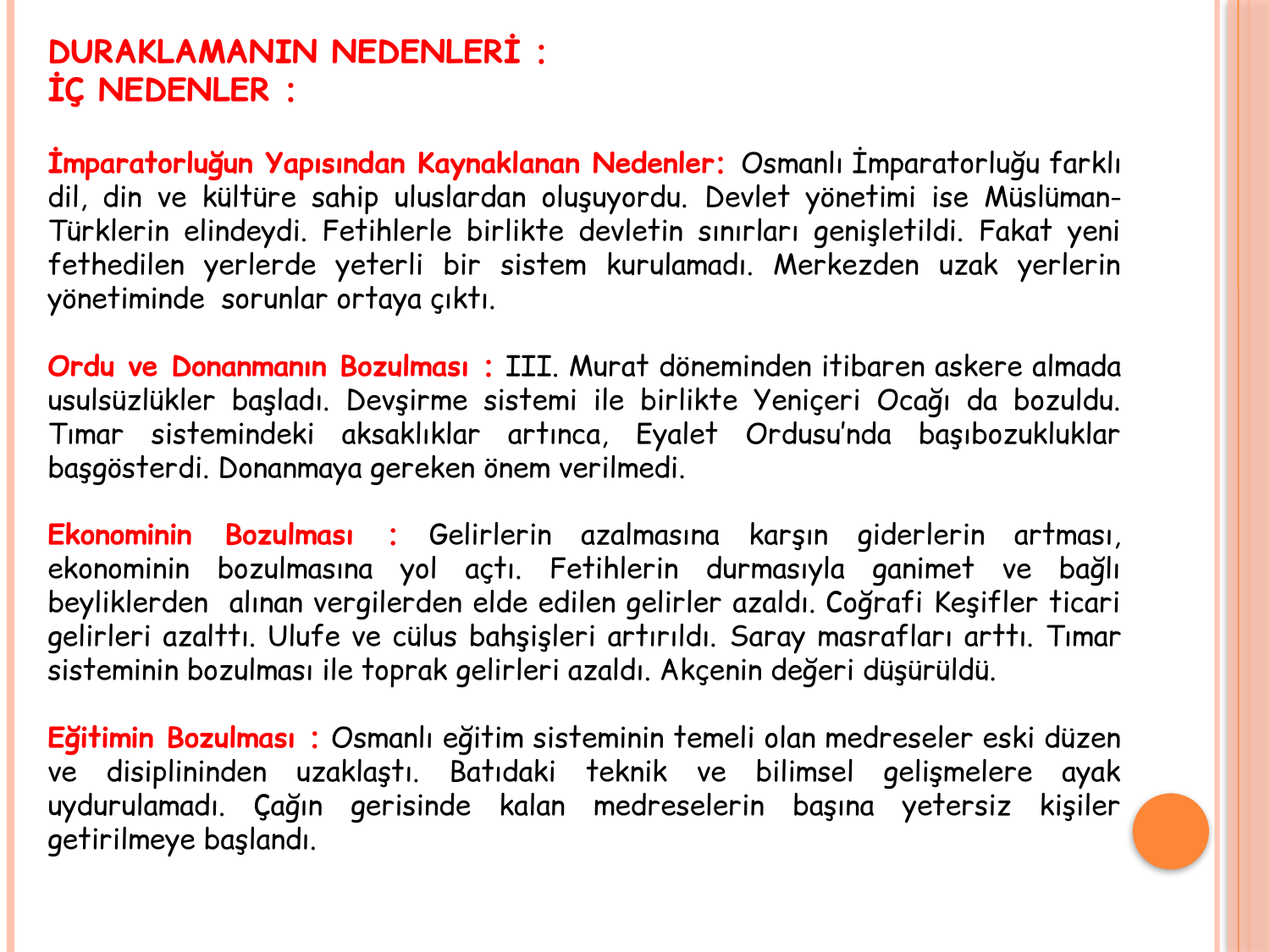

DURAKLAMANIN NEDENLERİ :
İÇ NEDENLER :

İmparatorluğun Yapısından Kaynaklanan Nedenler: Osmanlı İmparatorluğu farklı dil, din ve kültüre sahip uluslardan oluşuyordu. Devlet yönetimi ise Müslüman- Türklerin elindeydi. Fetihlerle birlikte devletin sınırları genişletildi. Fakat yeni fethedilen yerlerde yeterli bir sistem kurulamadı. Merkezden uzak yerlerin yönetiminde  sorunlar ortaya çıktı.

Ordu ve Donanmanın Bozulması : III. Murat döneminden itibaren askere almada usulsüzlükler başladı. Devşirme sistemi ile birlikte Yeniçeri Ocağı da bozuldu. Tımar sistemindeki aksaklıklar artınca, Eyalet Ordusu’nda başıbozukluklar başgösterdi. Donanmaya gereken önem verilmedi.

Ekonominin Bozulması : Gelirlerin azalmasına karşın giderlerin artması, ekonominin bozulmasına yol açtı. Fetihlerin durmasıyla ganimet ve bağlı beyliklerden  alınan vergilerden elde edilen gelirler azaldı. Coğrafi Keşifler ticari gelirleri azalttı. Ulufe ve cülus bahşişleri artırıldı. Saray masrafları arttı. Tımar sisteminin bozulması ile toprak gelirleri azaldı. Akçenin değeri düşürüldü.

Eğitimin Bozulması : Osmanlı eğitim sisteminin temeli olan medreseler eski düzen ve disiplininden uzaklaştı. Batıdaki teknik ve bilimsel gelişmelere ayak uydurulamadı. Çağın gerisinde kalan medreselerin başına yetersiz kişiler getirilmeye başlandı.